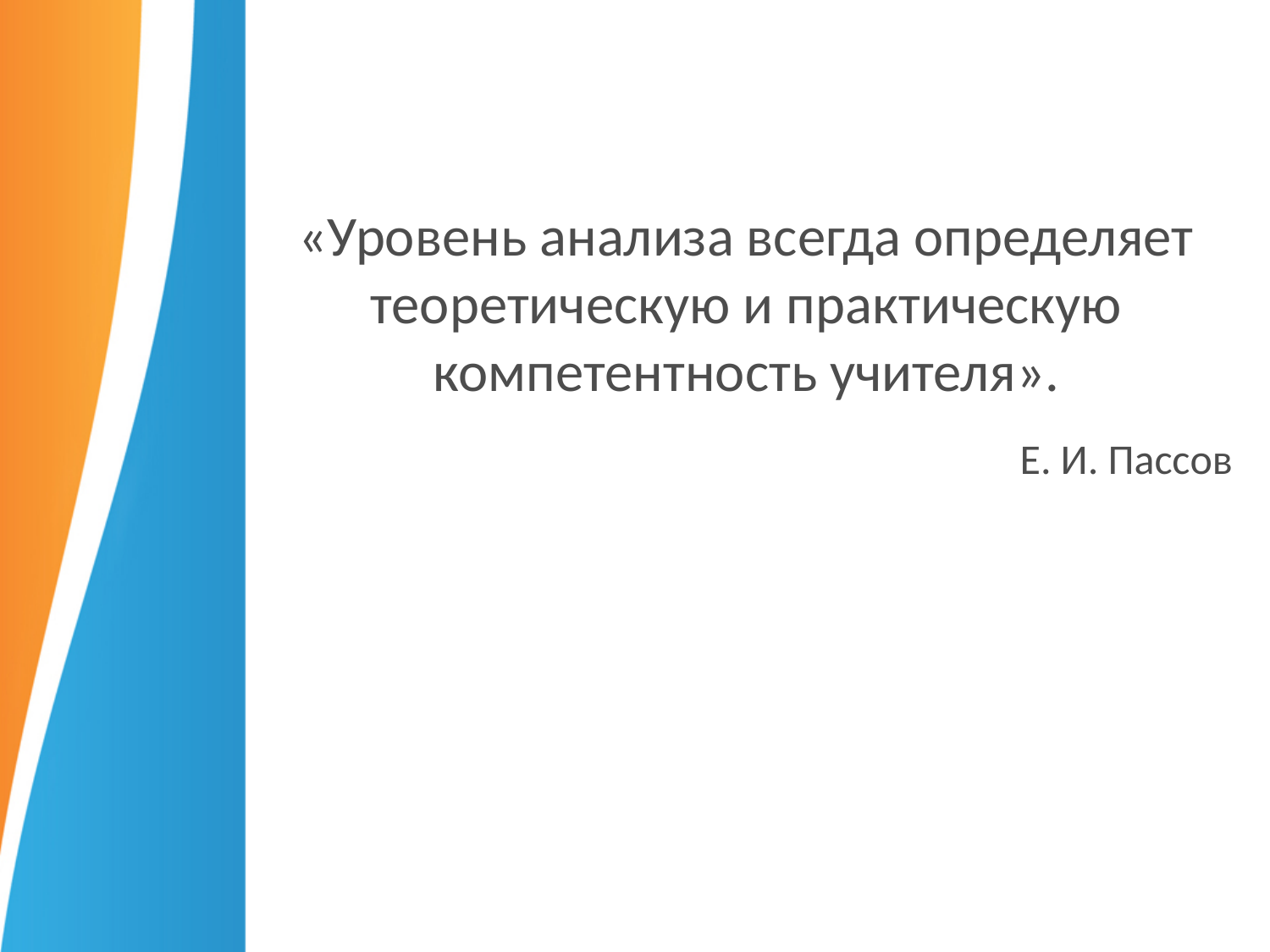

# «Уровень анализа всегда определяет теоретическую и практическую компетентность учителя».
Е. И. Пассов